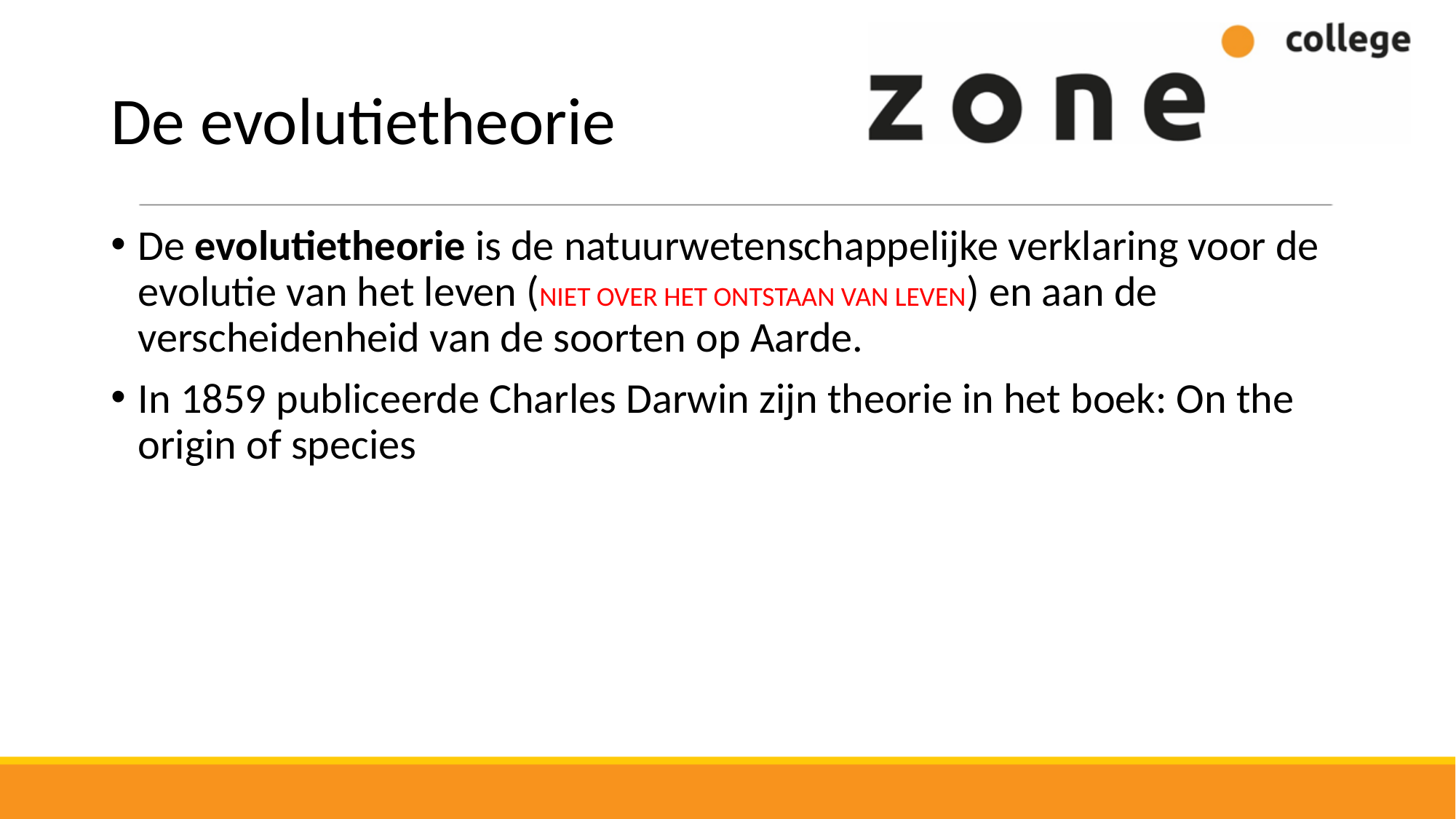

# De evolutietheorie
De evolutietheorie is de natuurwetenschappelijke verklaring voor de evolutie van het leven (NIET OVER HET ONTSTAAN VAN LEVEN) en aan de verscheidenheid van de soorten op Aarde.
In 1859 publiceerde Charles Darwin zijn theorie in het boek: On the origin of species